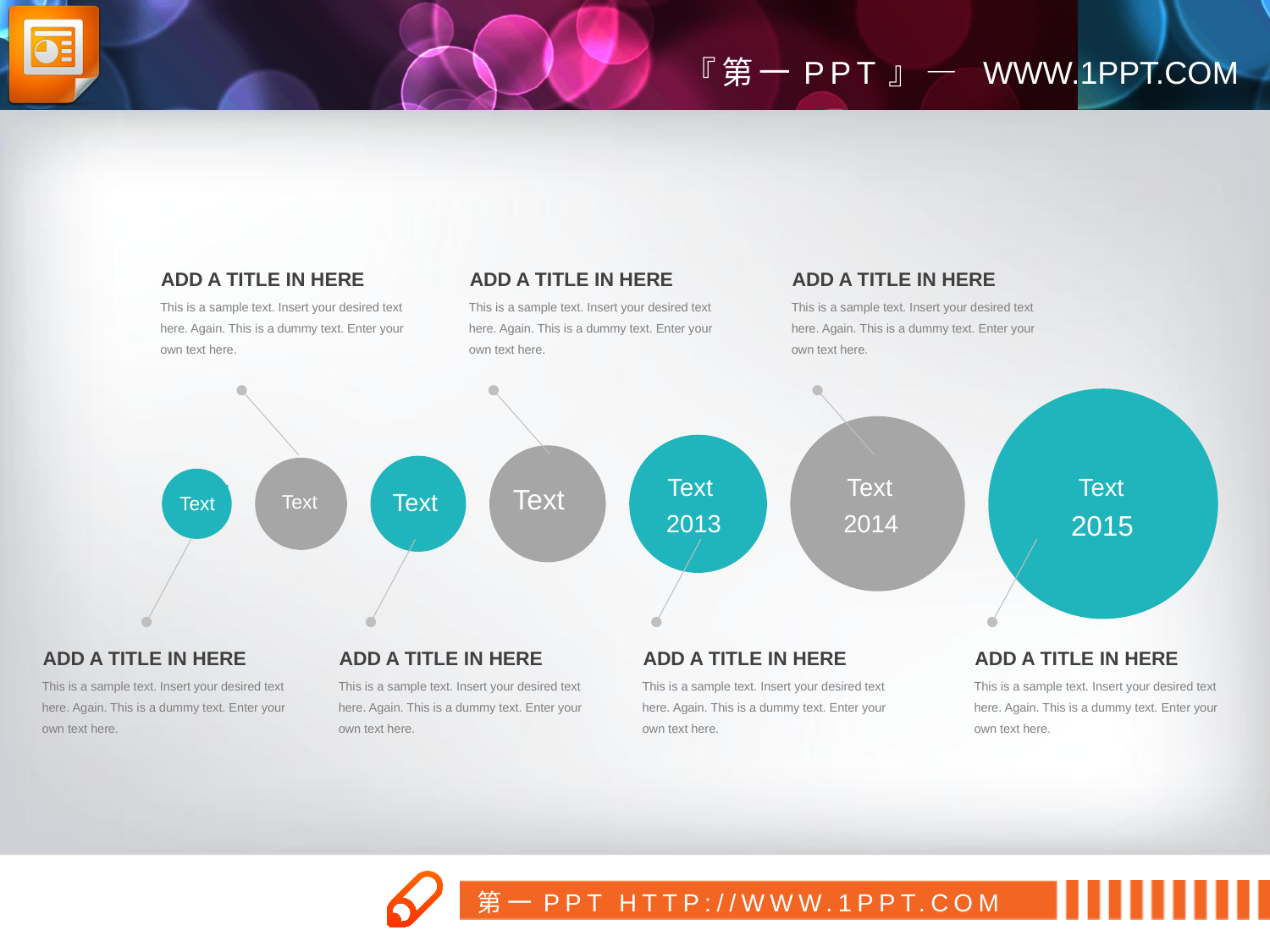

ADD A TITLE IN HERE
This is a sample text. Insert your desired text here. Again. This is a dummy text. Enter your own text here.
ADD A TITLE IN HERE
This is a sample text. Insert your desired text here. Again. This is a dummy text. Enter your own text here.
ADD A TITLE IN HERE
This is a sample text. Insert your desired text here. Again. This is a dummy text. Enter your own text here.

Text
2015

Text
2014

Text
2013

Text

Text

Text

Text

ADD A TITLE IN HERE
This is a sample text. Insert your desired text here. Again. This is a dummy text. Enter your own text here.
ADD A TITLE IN HERE
This is a sample text. Insert your desired text here. Again. This is a dummy text. Enter your own text here.
ADD A TITLE IN HERE
This is a sample text. Insert your desired text here. Again. This is a dummy text. Enter your own text here.
ADD A TITLE IN HERE
This is a sample text. Insert your desired text here. Again. This is a dummy text. Enter your own text here.